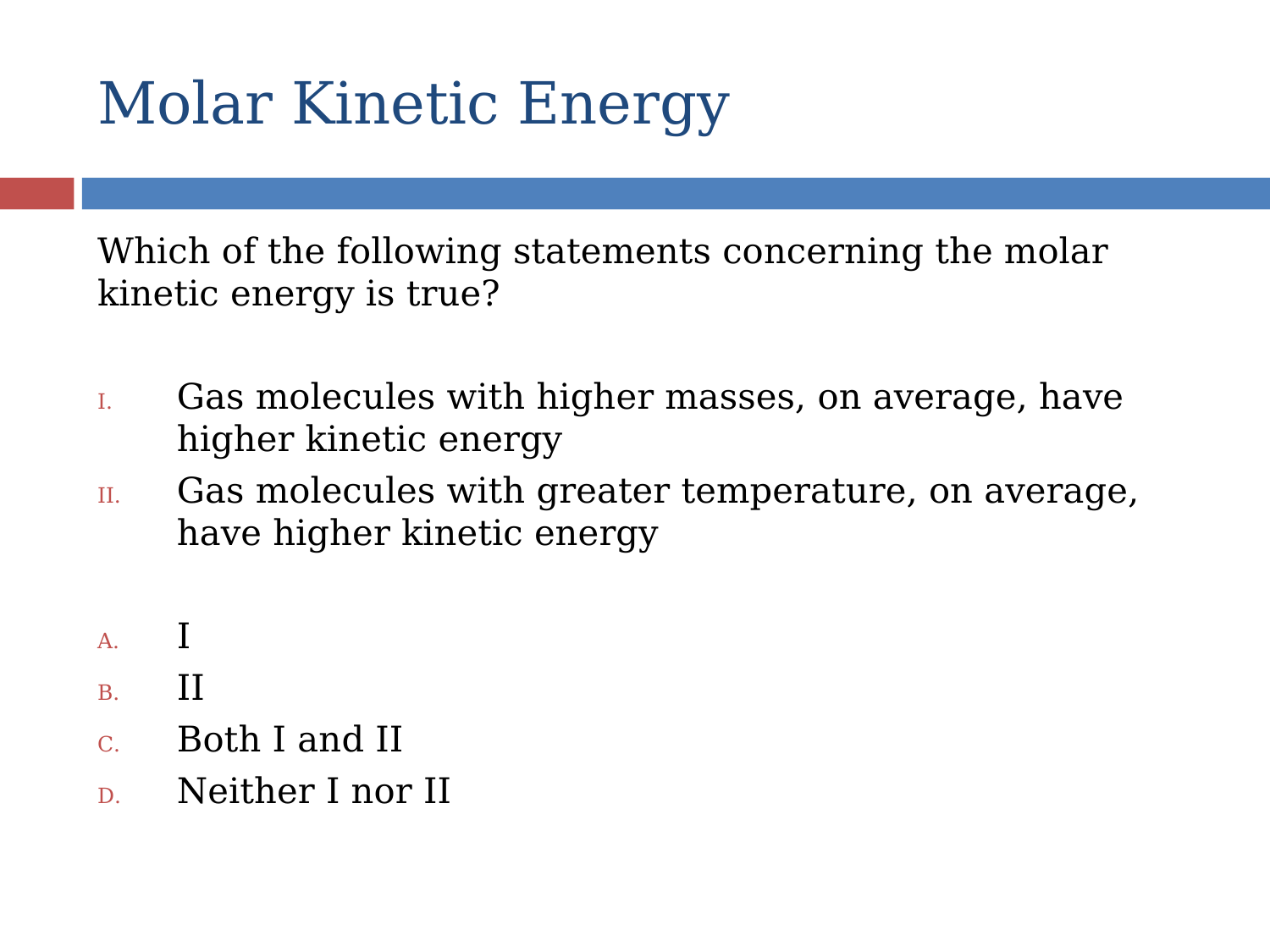

# Molar Kinetic Energy
Which of the following statements concerning the molar kinetic energy is true?

Gas molecules with higher masses, on average, have higher kinetic energy
Gas molecules with greater temperature, on average, have higher kinetic energy

I
II
Both I and II
Neither I nor II